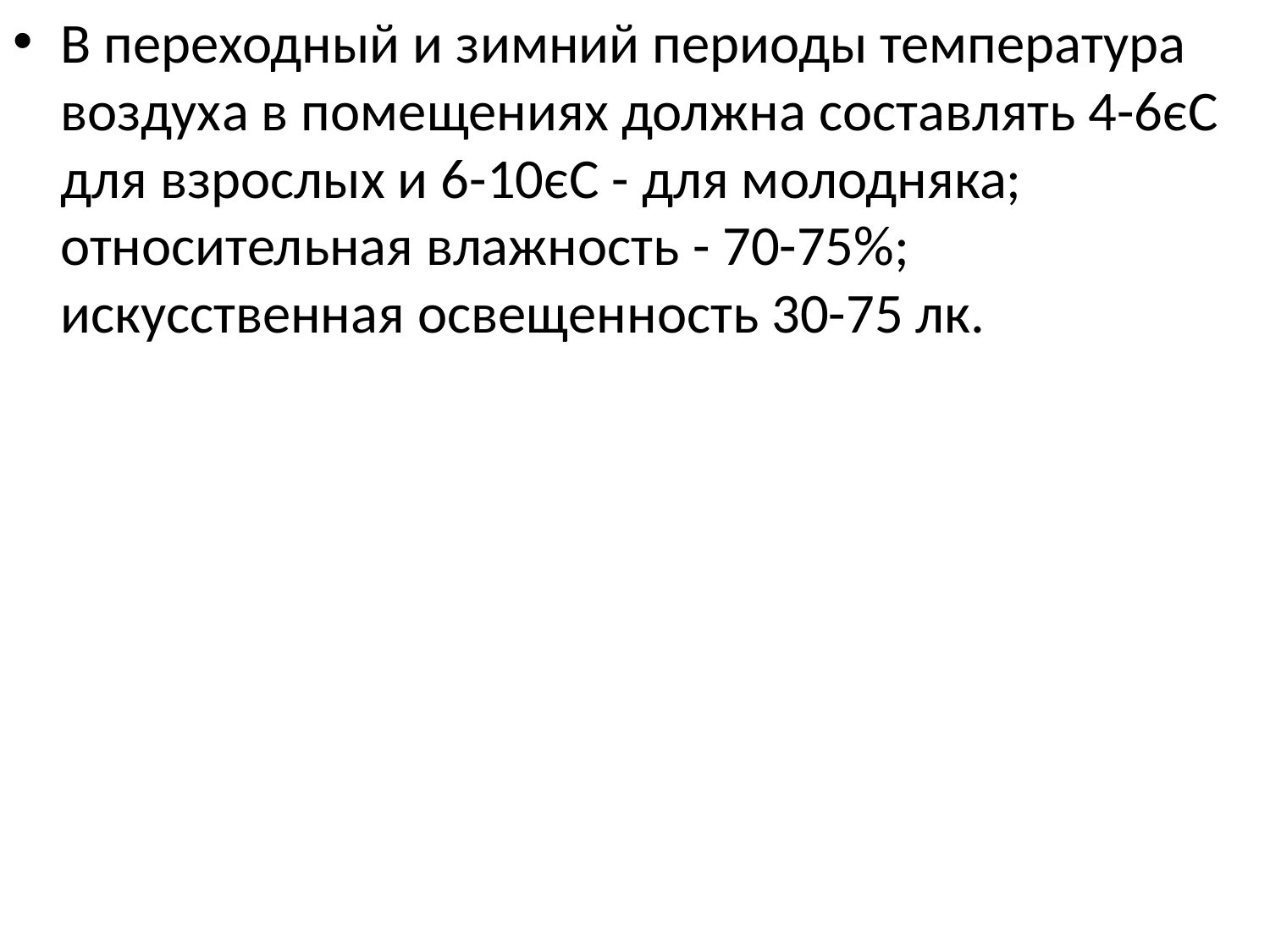

В переходный и зимний периоды температура воздуха в помещениях должна составлять 4-6єС для взрослых и 6-10єС - для молодняка; относительная влажность - 70-75%; искусственная освещенность 30-75 лк.